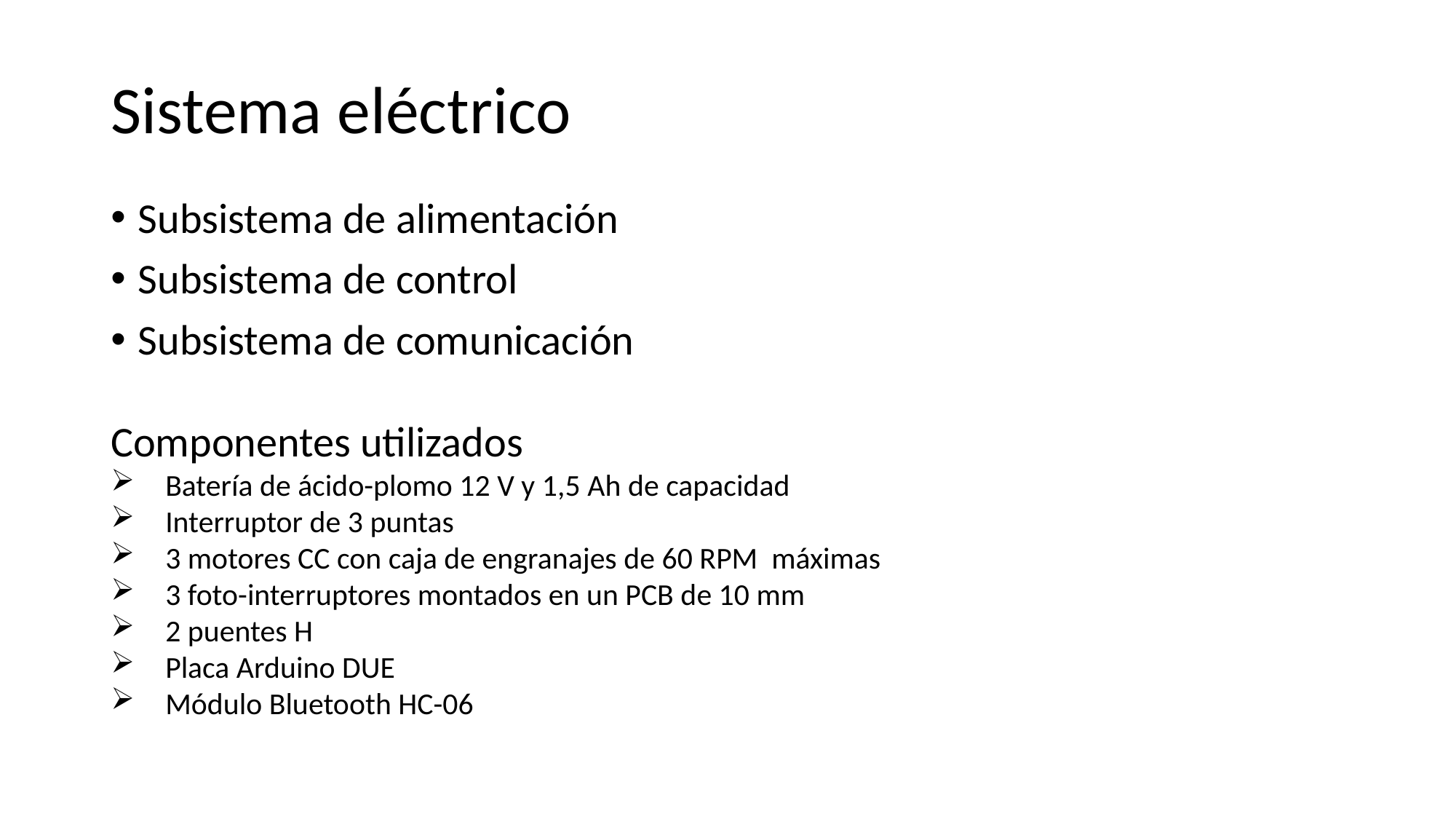

# Sistema eléctrico
Subsistema de alimentación
Subsistema de control
Subsistema de comunicación
Componentes utilizados
Batería de ácido-plomo 12 V y 1,5 Ah de capacidad
Interruptor de 3 puntas
3 motores CC con caja de engranajes de 60 RPM  máximas
3 foto-interruptores montados en un PCB de 10 mm
2 puentes H
Placa Arduino DUE
Módulo Bluetooth HC-06